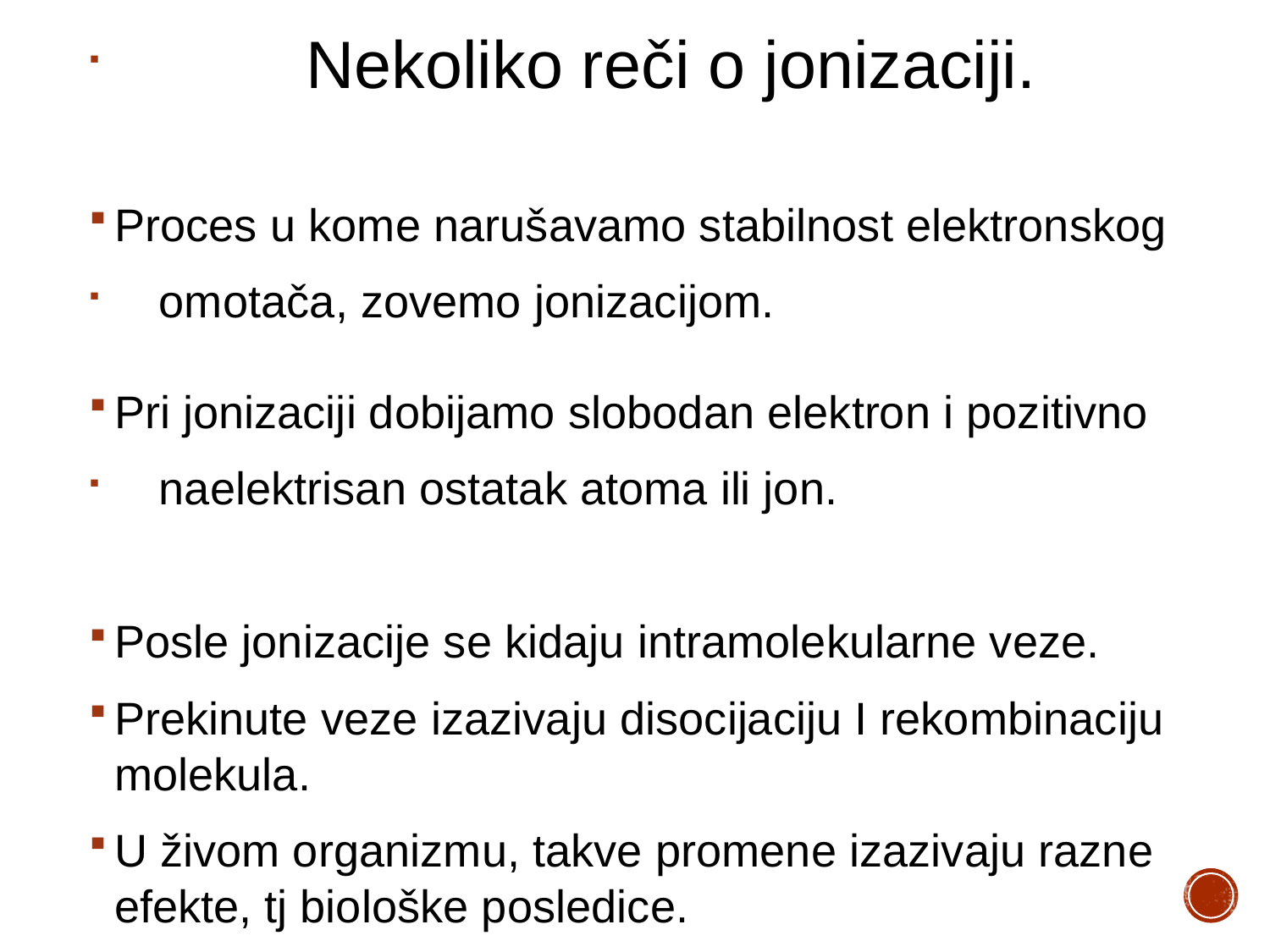

Nekoliko reči o jonizaciji.

Proces u kome narušavamo stabilnost elektronskog
	omotača, zovemo jonizacijom.

Pri jonizaciji dobijamo slobodan elektron i pozitivno
	naelektrisan ostatak atoma ili jon.

Posle jonizacije se kidaju intramolekularne veze.
Prekinute veze izazivaju disocijaciju I rekombinaciju molekula.
U živom organizmu, takve promene izazivaju razne efekte, tj biološke posledice.